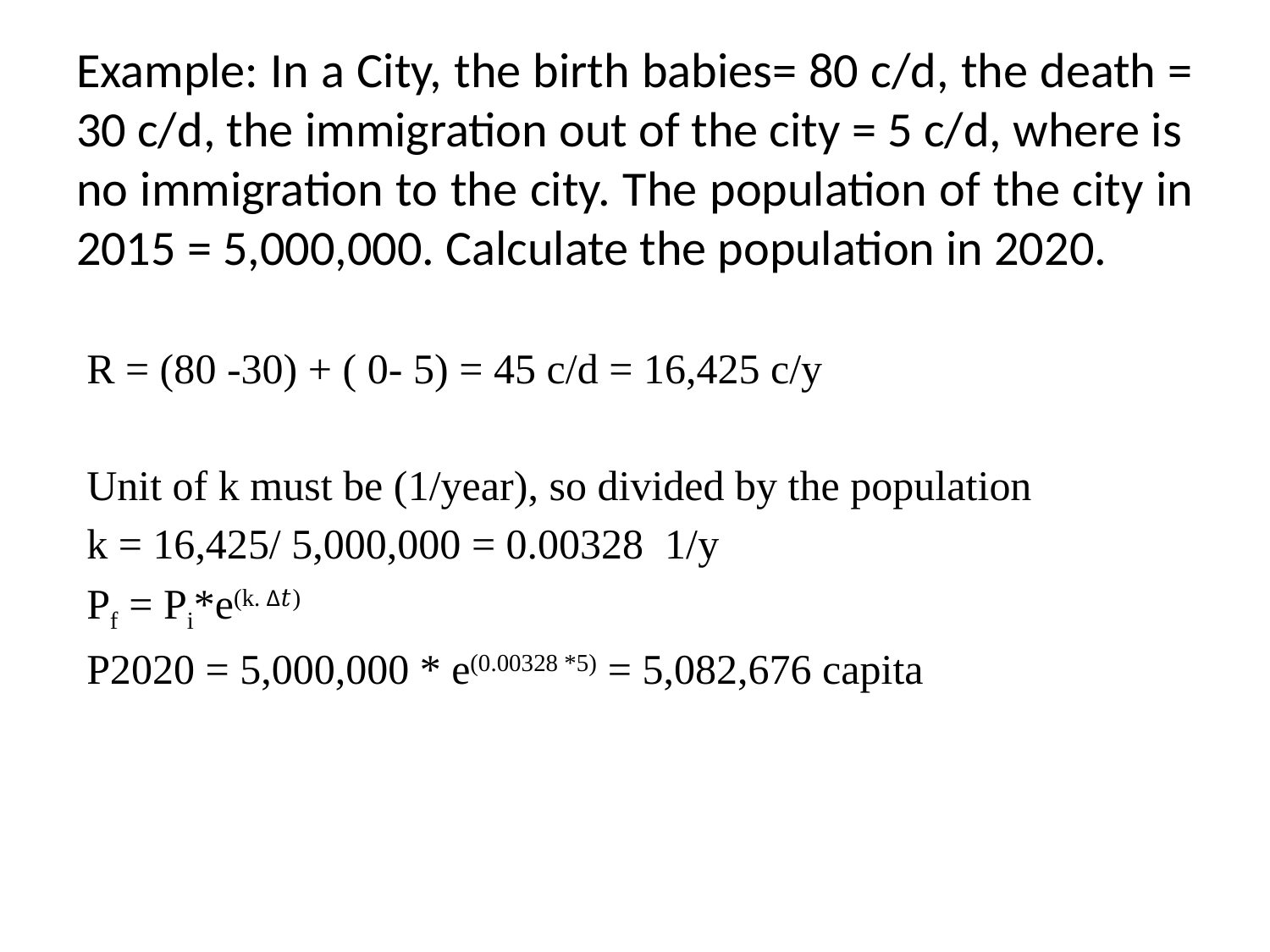

# Example: In a City, the birth babies= 80 c/d, the death = 30 c/d, the immigration out of the city = 5 c/d, where is  no immigration to the city. The population of the city in 2015 = 5,000,000. Calculate the population in 2020.
R = (80 -30) + ( 0- 5) = 45 c/d = 16,425 c/y

Unit of k must be (1/year), so divided by the population
k = 16,425/ 5,000,000 = 0.00328  1/y
Pf = Pi*e(k. Δ𝑡)
P2020 = 5,000,000 * e(0.00328 *5) = 5,082,676 capita